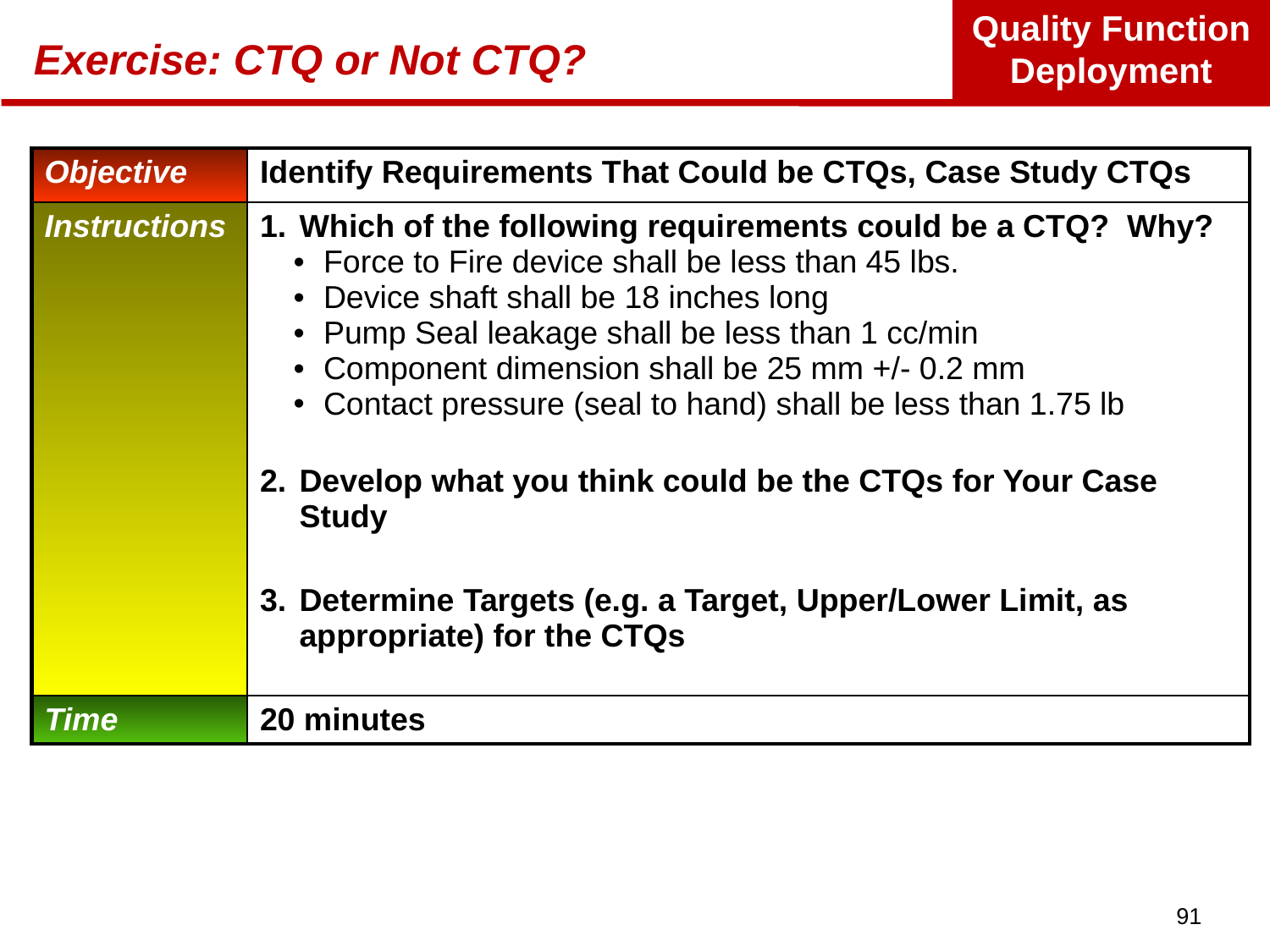

# Exercise: CTQ or Not CTQ?
| Objective | Identify Requirements That Could be CTQs, Case Study CTQs |
| --- | --- |
| Instructions | Which of the following requirements could be a CTQ? Why? Force to Fire device shall be less than 45 lbs. Device shaft shall be 18 inches long Pump Seal leakage shall be less than 1 cc/min Component dimension shall be 25 mm +/- 0.2 mm Contact pressure (seal to hand) shall be less than 1.75 lb Develop what you think could be the CTQs for Your Case Study Determine Targets (e.g. a Target, Upper/Lower Limit, as appropriate) for the CTQs |
| Time | 20 minutes |